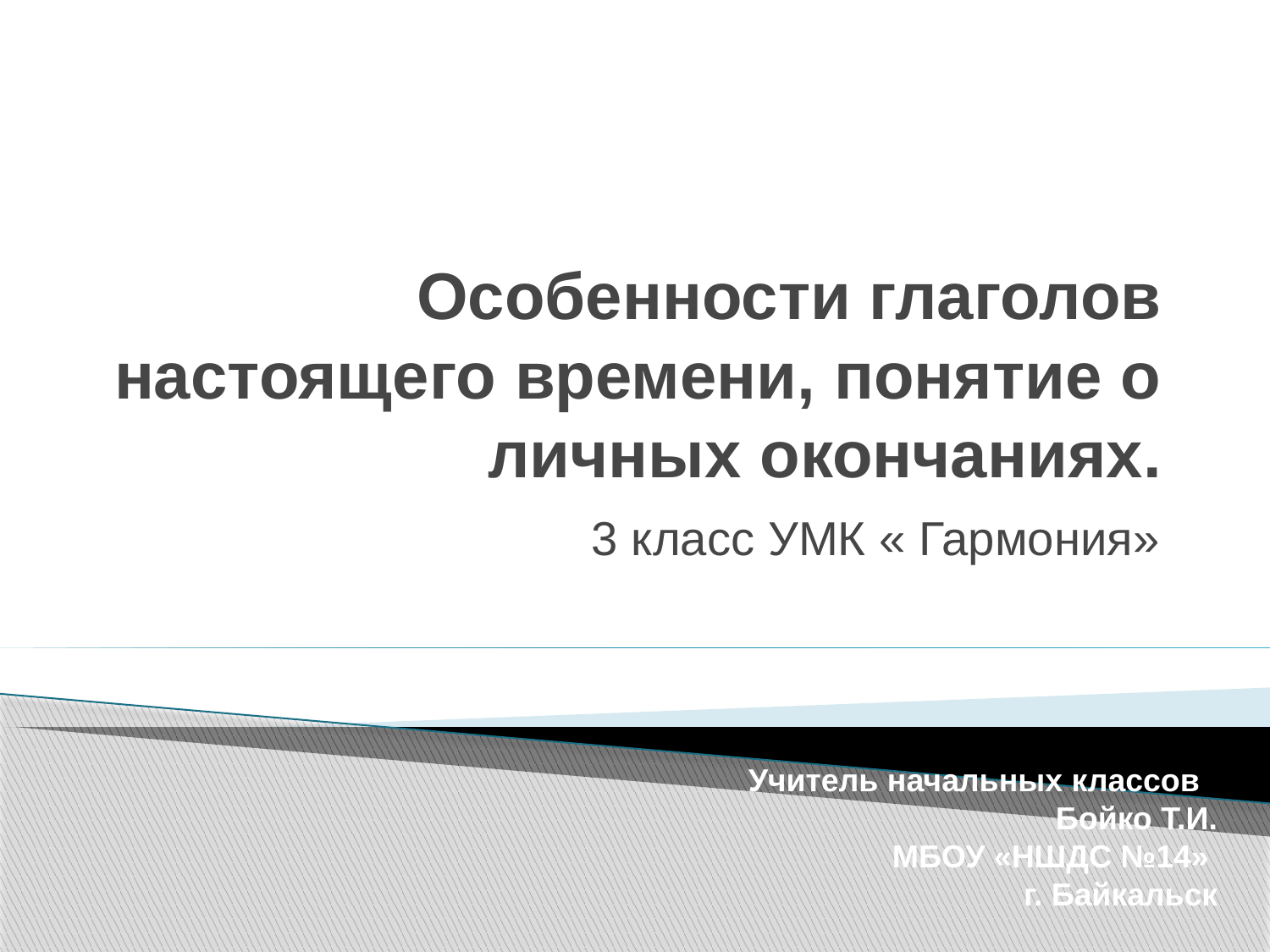

# Особенности глаголов настоящего времени, понятие о личных окончаниях.
3 класс УМК « Гармония»
Учитель начальных классов
Бойко Т.И.
МБОУ «НШДС №14»
г. Байкальск